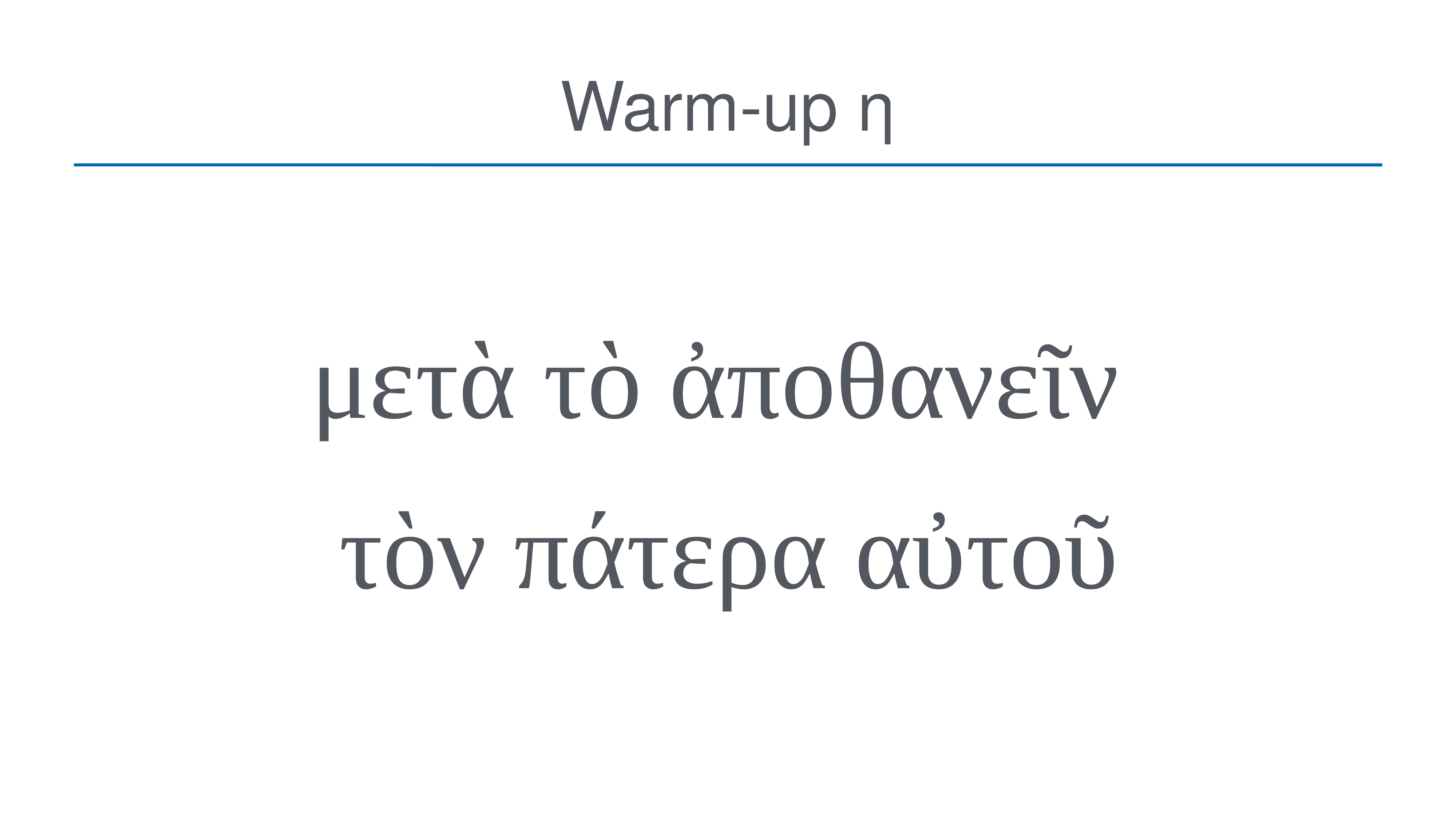

# Warm-up η
μετὰ τὸ ἀποθανεῖν
τὸν πάτερα αὐτοῦ